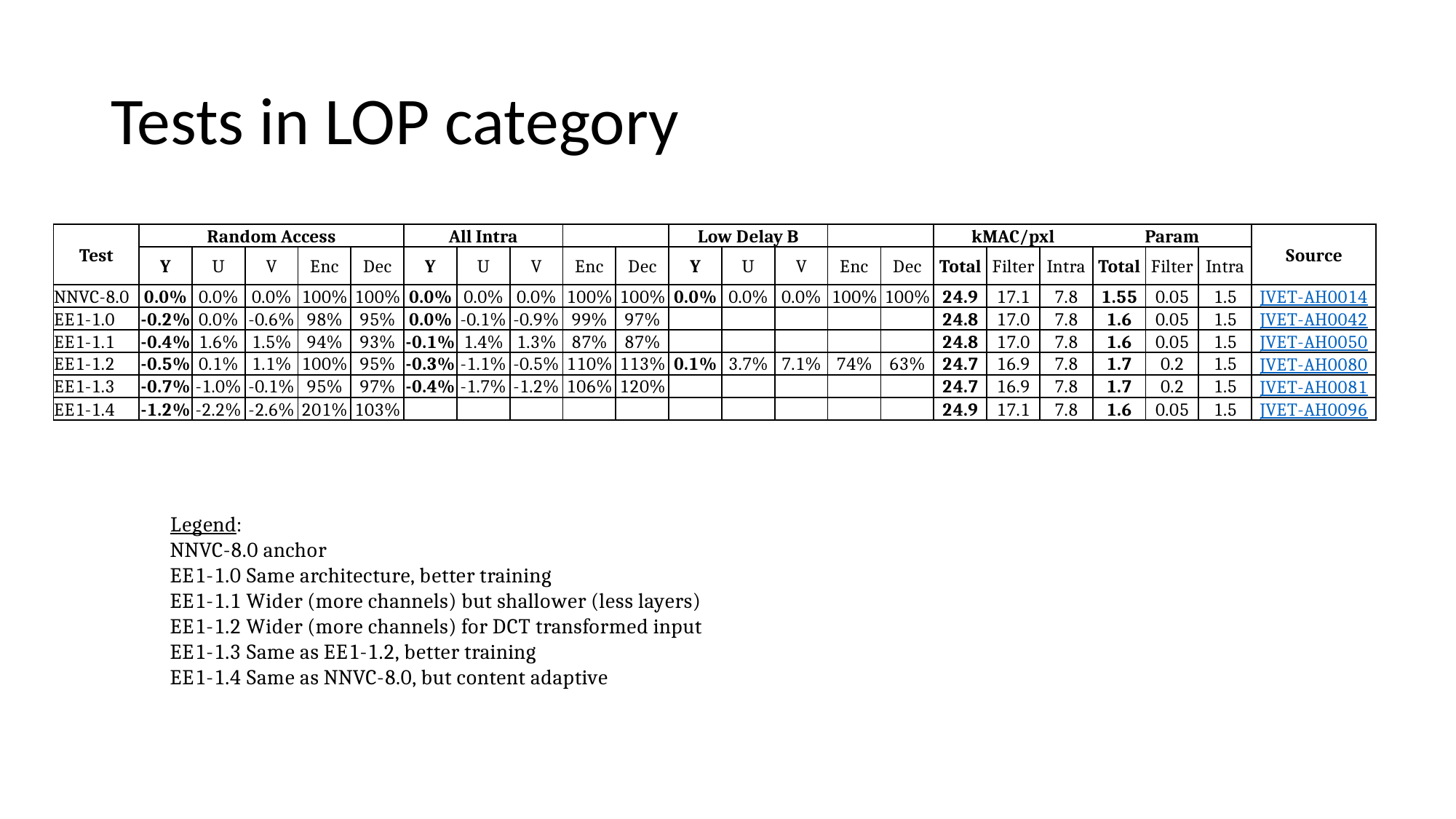

# Tests in LOP category
| Test | Random Access |  |  |  |  | All Intra |  |  |  |  | Low Delay B |  |  |  |  | kMAC/pxl |  |  | Param |  |  | Source |
| --- | --- | --- | --- | --- | --- | --- | --- | --- | --- | --- | --- | --- | --- | --- | --- | --- | --- | --- | --- | --- | --- | --- |
|  | Y | U | V | Enc | Dec | Y | U | V | Enc | Dec | Y | U | V | Enc | Dec | Total | Filter | Intra | Total | Filter | Intra |  |
| NNVC-8.0 | 0.0% | 0.0% | 0.0% | 100% | 100% | 0.0% | 0.0% | 0.0% | 100% | 100% | 0.0% | 0.0% | 0.0% | 100% | 100% | 24.9 | 17.1 | 7.8 | 1.55 | 0.05 | 1.5 | JVET-AH0014 |
| EE1-1.0 | -0.2% | 0.0% | -0.6% | 98% | 95% | 0.0% | -0.1% | -0.9% | 99% | 97% |  |  |  |  |  | 24.8 | 17.0 | 7.8 | 1.6 | 0.05 | 1.5 | JVET-AH0042 |
| EE1-1.1 | -0.4% | 1.6% | 1.5% | 94% | 93% | -0.1% | 1.4% | 1.3% | 87% | 87% |  |  |  |  |  | 24.8 | 17.0 | 7.8 | 1.6 | 0.05 | 1.5 | JVET-AH0050 |
| EE1-1.2 | -0.5% | 0.1% | 1.1% | 100% | 95% | -0.3% | -1.1% | -0.5% | 110% | 113% | 0.1% | 3.7% | 7.1% | 74% | 63% | 24.7 | 16.9 | 7.8 | 1.7 | 0.2 | 1.5 | JVET-AH0080 |
| EE1-1.3 | -0.7% | -1.0% | -0.1% | 95% | 97% | -0.4% | -1.7% | -1.2% | 106% | 120% |  |  |  |  |  | 24.7 | 16.9 | 7.8 | 1.7 | 0.2 | 1.5 | JVET-AH0081 |
| EE1-1.4 | -1.2% | -2.2% | -2.6% | 201% | 103% |  |  |  |  |  |  |  |  |  |  | 24.9 | 17.1 | 7.8 | 1.6 | 0.05 | 1.5 | JVET-AH0096 |
Legend:
NNVC-8.0 anchor
EE1-1.0 Same architecture, better training
EE1-1.1 Wider (more channels) but shallower (less layers)
EE1-1.2 Wider (more channels) for DCT transformed input
EE1-1.3 Same as EE1-1.2, better training
EE1-1.4 Same as NNVC-8.0, but content adaptive